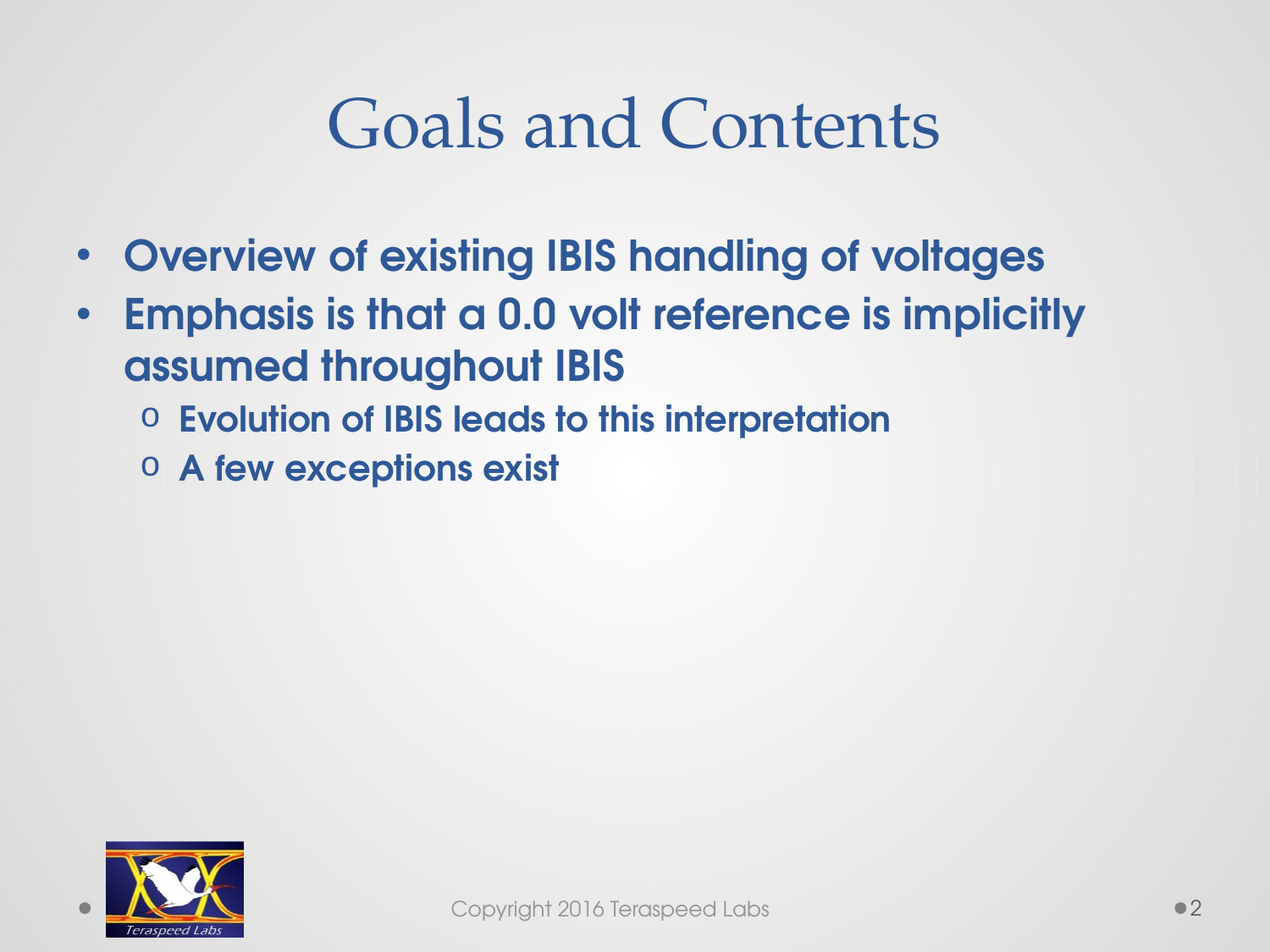

# Goals and Contents
Overview of existing IBIS handling of voltages
Emphasis is that a 0.0 volt reference is implicitly assumed throughout IBIS
Evolution of IBIS leads to this interpretation
A few exceptions exist
2
Copyright 2016 Teraspeed Labs